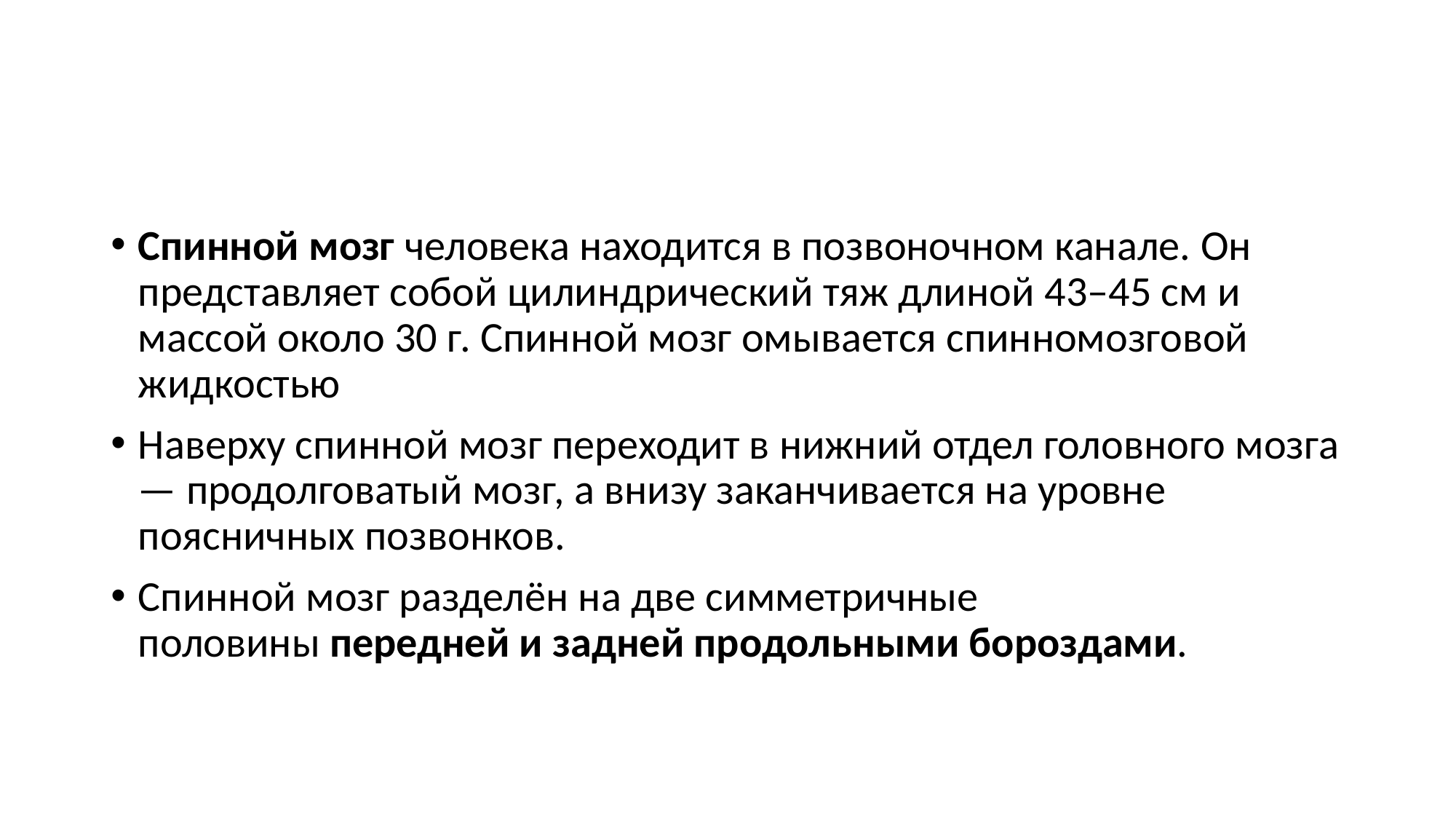

#
Спинной мозг человека находится в позвоночном канале. Он представляет собой цилиндрический тяж длиной 43–45 см и массой около 30 г. Спинной мозг омывается спинномозговой жидкостью
Наверху спинной мозг переходит в нижний отдел головного мозга — продолговатый мозг, а внизу заканчивается на уровне поясничных позвонков.
Спинной мозг разделён на две симметричные половины передней и задней продольными бороздами.